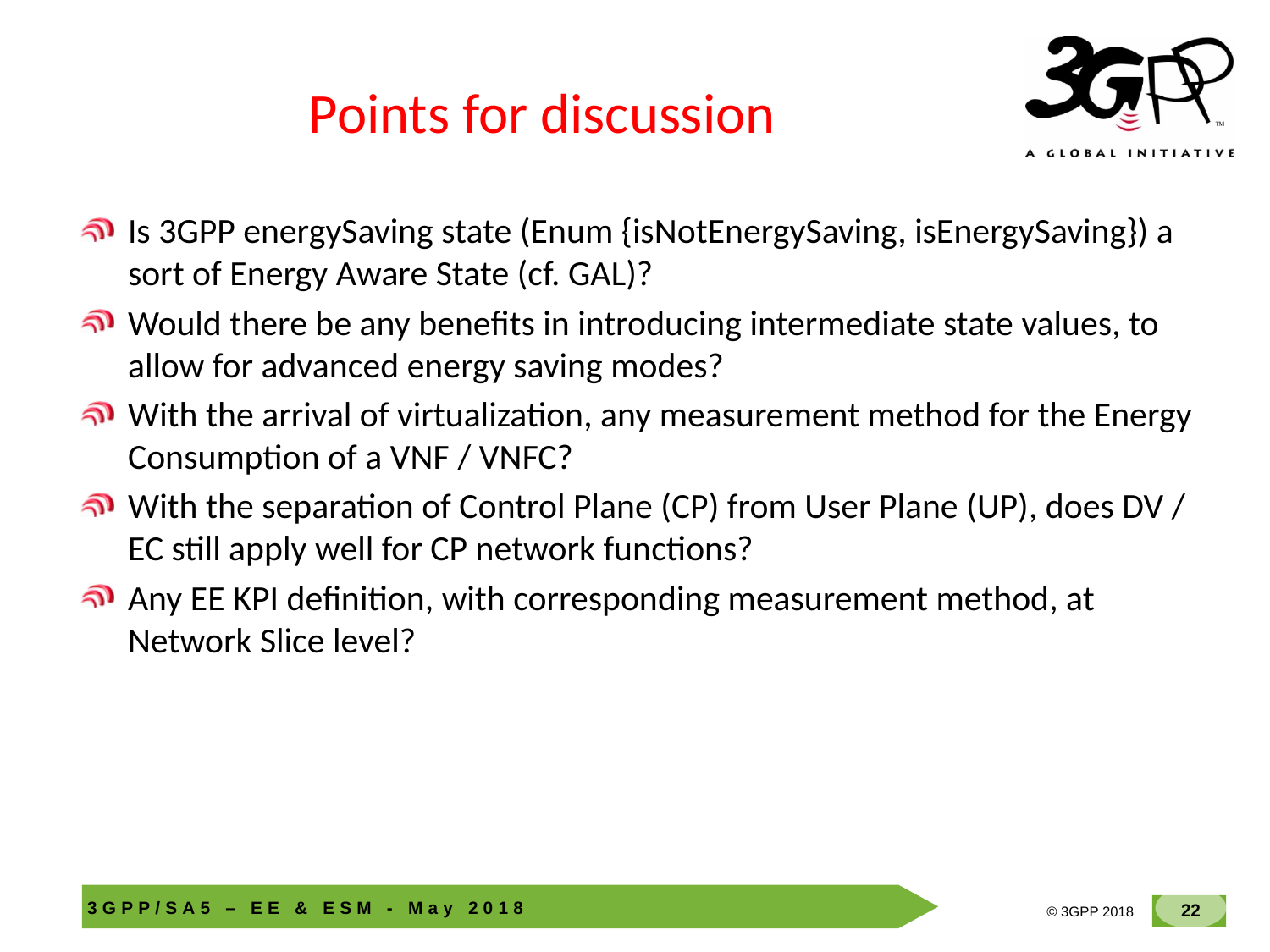

# Points for discussion
Is 3GPP energySaving state (Enum {isNotEnergySaving, isEnergySaving}) a sort of Energy Aware State (cf. GAL)?
Would there be any benefits in introducing intermediate state values, to allow for advanced energy saving modes?
With the arrival of virtualization, any measurement method for the Energy Consumption of a VNF / VNFC?
With the separation of Control Plane (CP) from User Plane (UP), does DV / EC still apply well for CP network functions?
Any EE KPI definition, with corresponding measurement method, at Network Slice level?